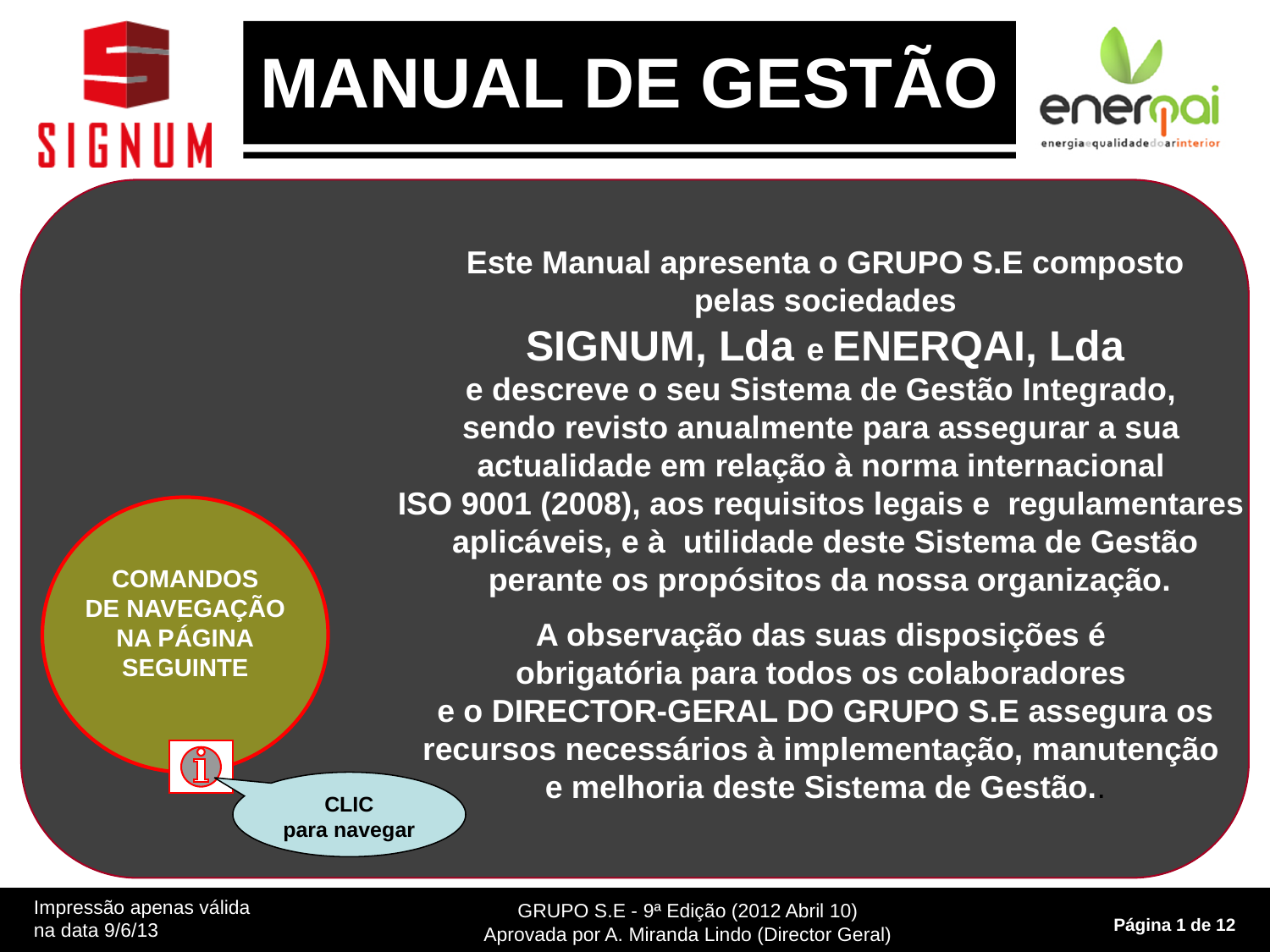

MANUAL DE GESTÃO
Este Manual apresenta o GRUPO S.E composto
pelas sociedades
SIGNUM, Lda e ENERQAI, Lda
e descreve o seu Sistema de Gestão Integrado,
sendo revisto anualmente para assegurar a sua
actualidade em relação à norma internacional
ISO 9001 (2008), aos requisitos legais e  regulamentares
aplicáveis, e à  utilidade deste Sistema de Gestão
 perante os propósitos da nossa organização.

A observação das suas disposições é
obrigatória para todos os colaboradores
e o DIRECTOR-GERAL DO GRUPO S.E assegura os
recursos necessários à implementação, manutenção
e melhoria deste Sistema de Gestão..

COMANDOS
DE NAVEGAÇÃO
NA PÁGINA
SEGUINTE

CLIC
para navegar
Impressão apenas válida na data 9/6/13
GRUPO S.E - 9ª Edição (2012 Abril 10)
Aprovada por A. Miranda Lindo (Director Geral)